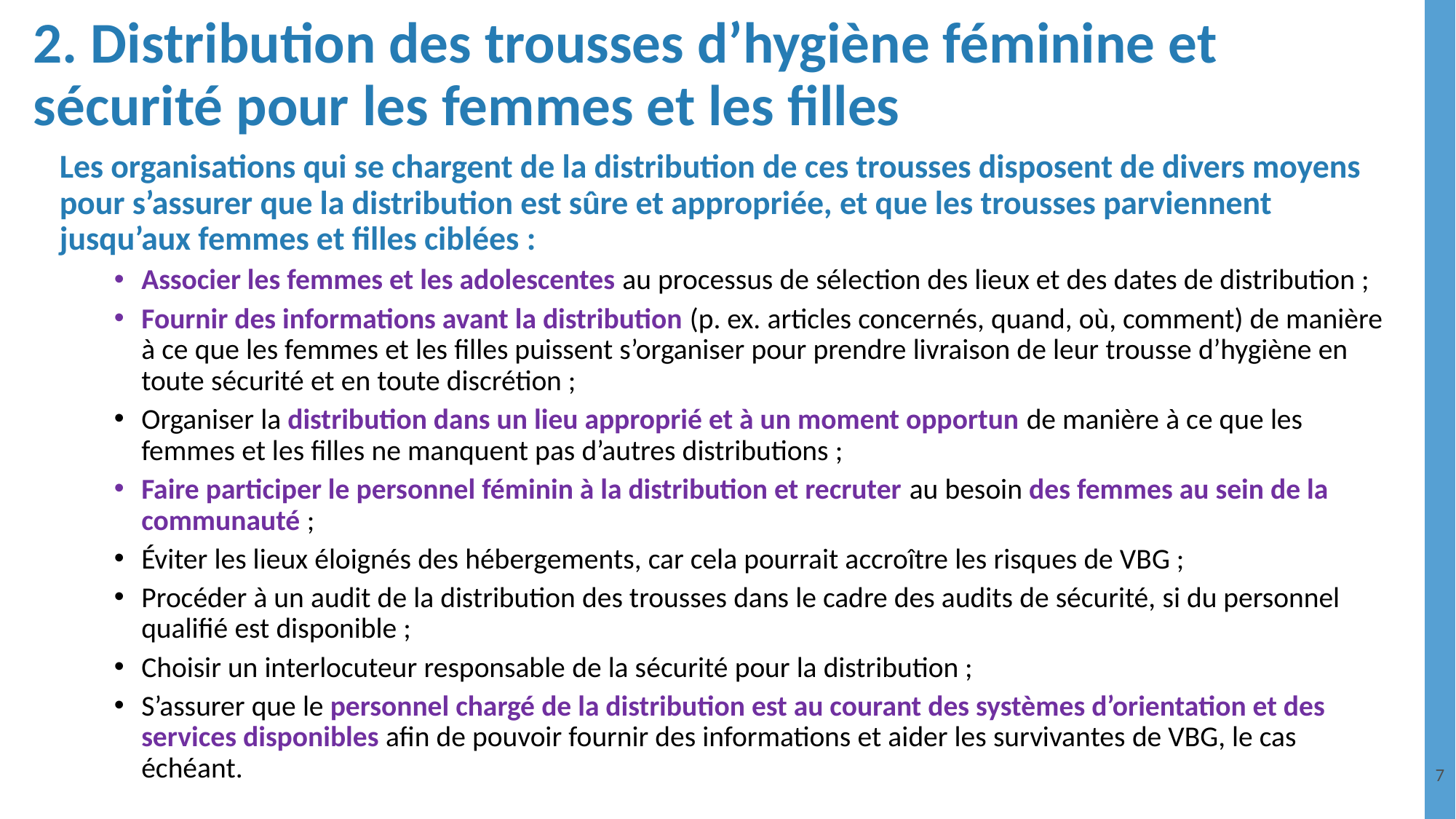

# 2. Distribution des trousses d’hygiène féminine et sécurité pour les femmes et les filles
Les organisations qui se chargent de la distribution de ces trousses disposent de divers moyens pour s’assurer que la distribution est sûre et appropriée, et que les trousses parviennent jusqu’aux femmes et filles ciblées :
Associer les femmes et les adolescentes au processus de sélection des lieux et des dates de distribution ;
Fournir des informations avant la distribution (p. ex. articles concernés, quand, où, comment) de manière à ce que les femmes et les filles puissent s’organiser pour prendre livraison de leur trousse d’hygiène en toute sécurité et en toute discrétion ;
Organiser la distribution dans un lieu approprié et à un moment opportun de manière à ce que les femmes et les filles ne manquent pas d’autres distributions ;
Faire participer le personnel féminin à la distribution et recruter au besoin des femmes au sein de la communauté ;
Éviter les lieux éloignés des hébergements, car cela pourrait accroître les risques de VBG ;
Procéder à un audit de la distribution des trousses dans le cadre des audits de sécurité, si du personnel qualifié est disponible ;
Choisir un interlocuteur responsable de la sécurité pour la distribution ;
S’assurer que le personnel chargé de la distribution est au courant des systèmes d’orientation et des services disponibles afin de pouvoir fournir des informations et aider les survivantes de VBG, le cas échéant.
7